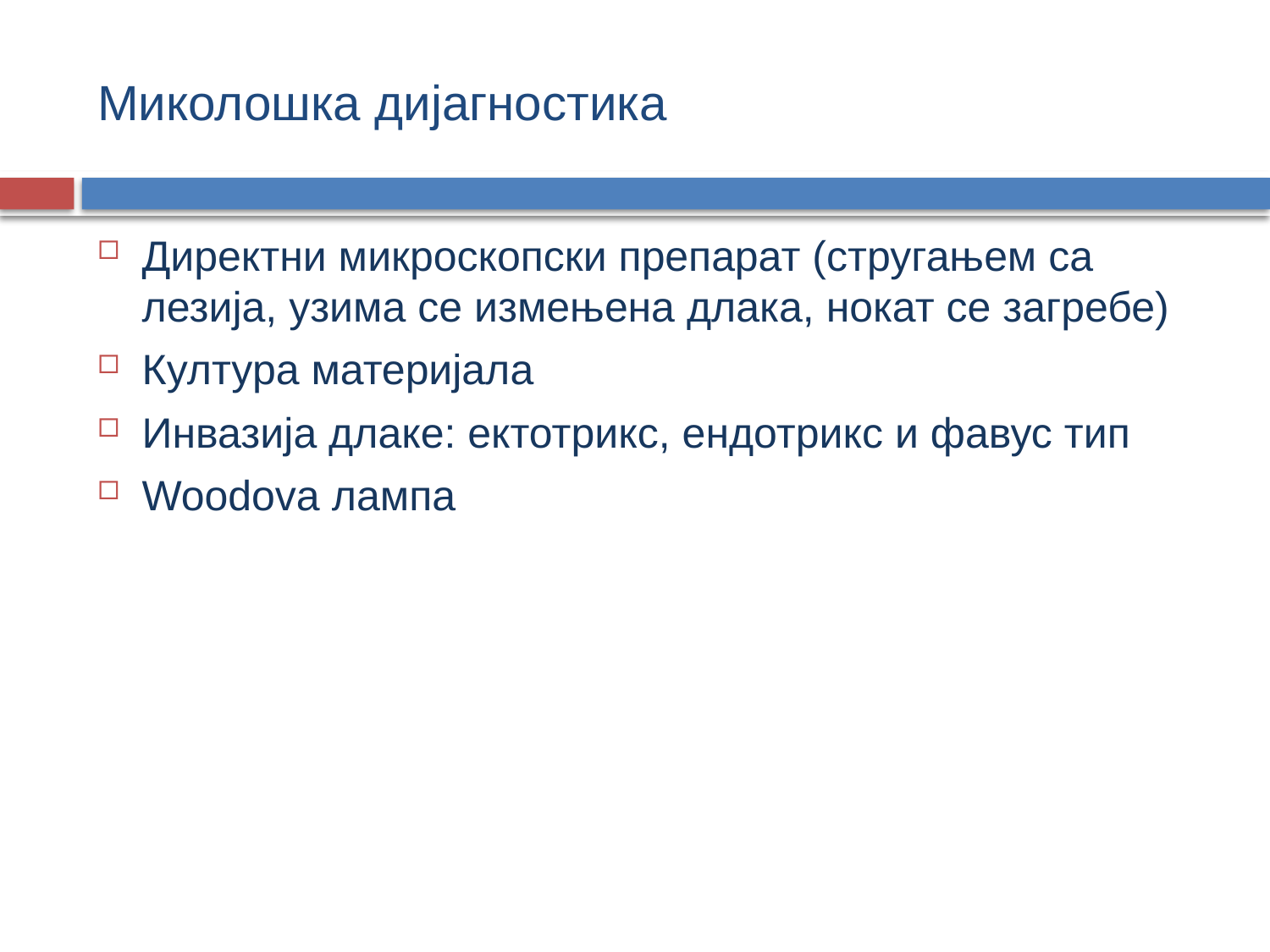

# Миколошка дијагностика
Директни микроскопски препарат (стругањем са лезија, узима се измењена длака, нокат се загребе)
Култура материјала
Инвазија длаке: ектотрикс, ендотрикс и фавус тип
Woodova лампа